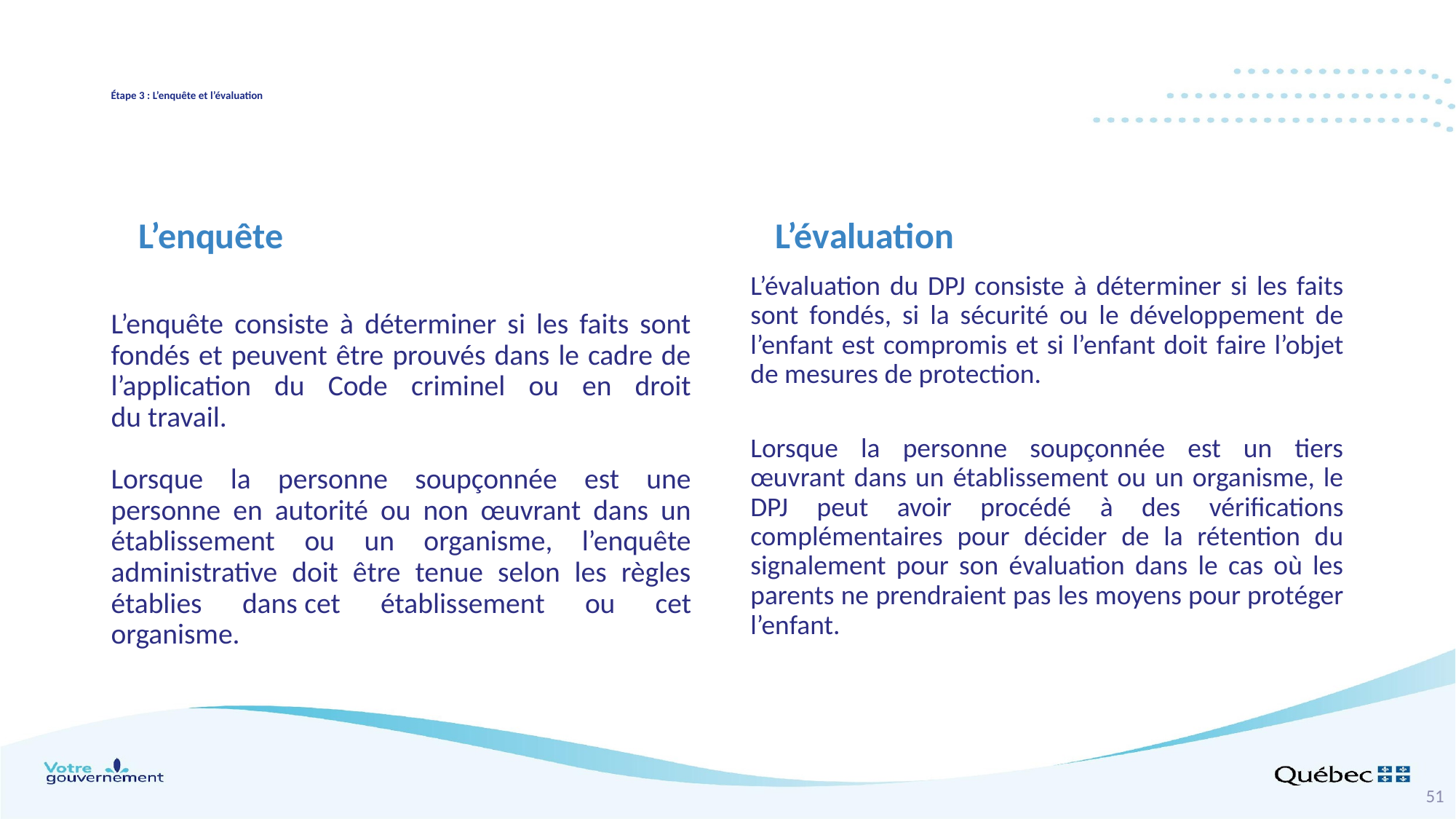

# Étape 3 : L’enquête et l’évaluation
L’enquête
L’évaluation
L’évaluation du DPJ consiste à déterminer si les faits sont fondés, si la sécurité ou le développement de l’enfant est compromis et si l’enfant doit faire l’objet de mesures de protection.

Lorsque la personne soupçonnée est un tiers œuvrant dans un établissement ou un organisme, le DPJ peut avoir procédé à des vérifications complémentaires pour décider de la rétention du signalement pour son évaluation dans le cas où les parents ne prendraient pas les moyens pour protéger l’enfant.
L’enquête consiste à déterminer si les faits sont fondés et peuvent être prouvés dans le cadre de l’application du Code criminel ou en droit du travail.

Lorsque la personne soupçonnée est une personne en autorité ou non œuvrant dans un établissement ou un organisme, l’enquête administrative doit être tenue selon les règles établies dans cet établissement ou cet organisme.

51